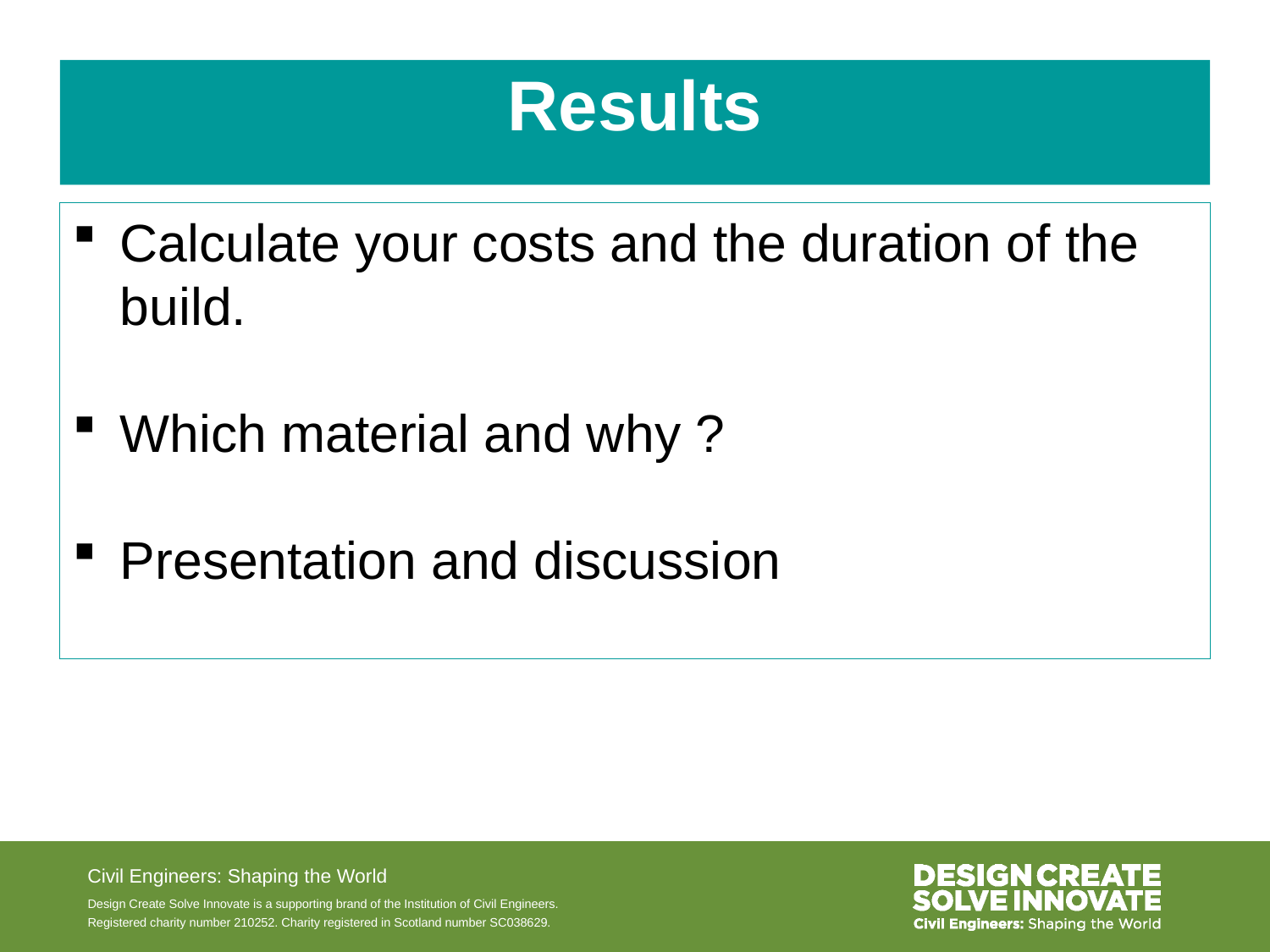

# Results
Calculate your costs and the duration of the build.
Which material and why ?
Presentation and discussion